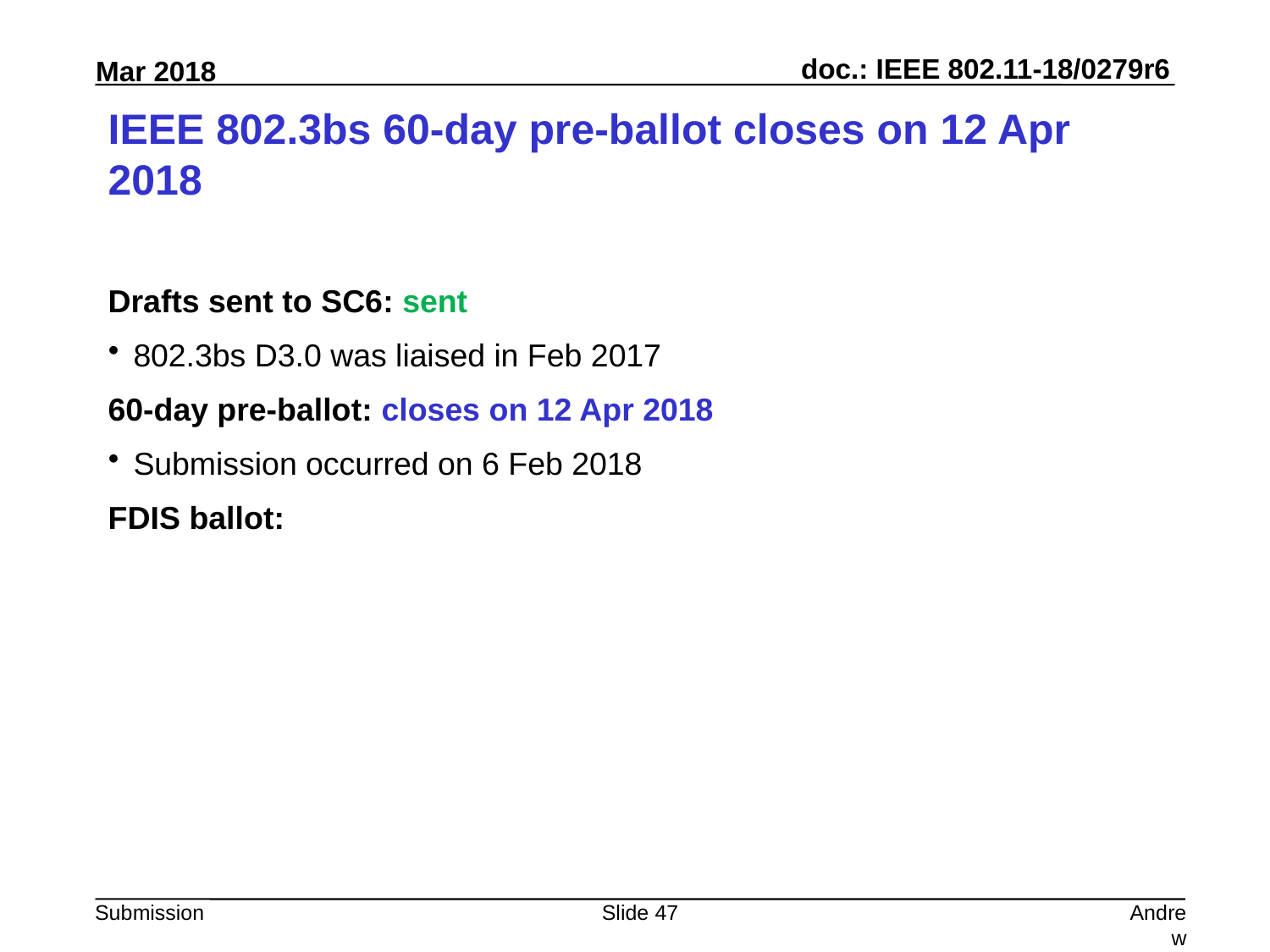

# IEEE 802.3bs 60-day pre-ballot closes on 12 Apr 2018
Drafts sent to SC6: sent
802.3bs D3.0 was liaised in Feb 2017
60-day pre-ballot: closes on 12 Apr 2018
Submission occurred on 6 Feb 2018
FDIS ballot:
Slide 47
Andrew Myles, Cisco